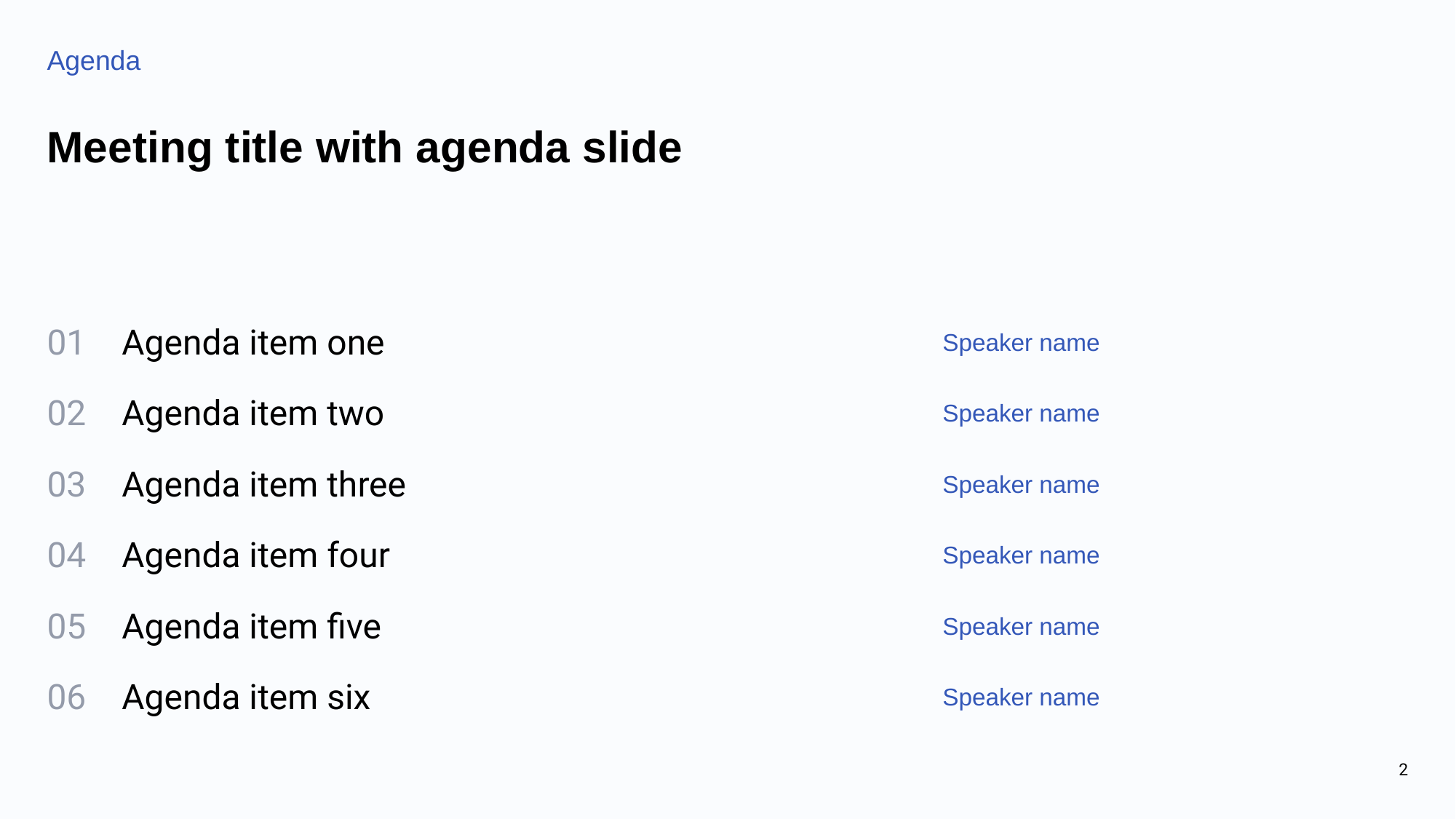

Agenda
# Meeting title with agenda slide
| 01 | Agenda item one | Speaker name |
| --- | --- | --- |
| 02 | Agenda item two | Speaker name |
| 03 | Agenda item three | Speaker name |
| 04 | Agenda item four | Speaker name |
| 05 | Agenda item five | Speaker name |
| 06 | Agenda item six | Speaker name |

2